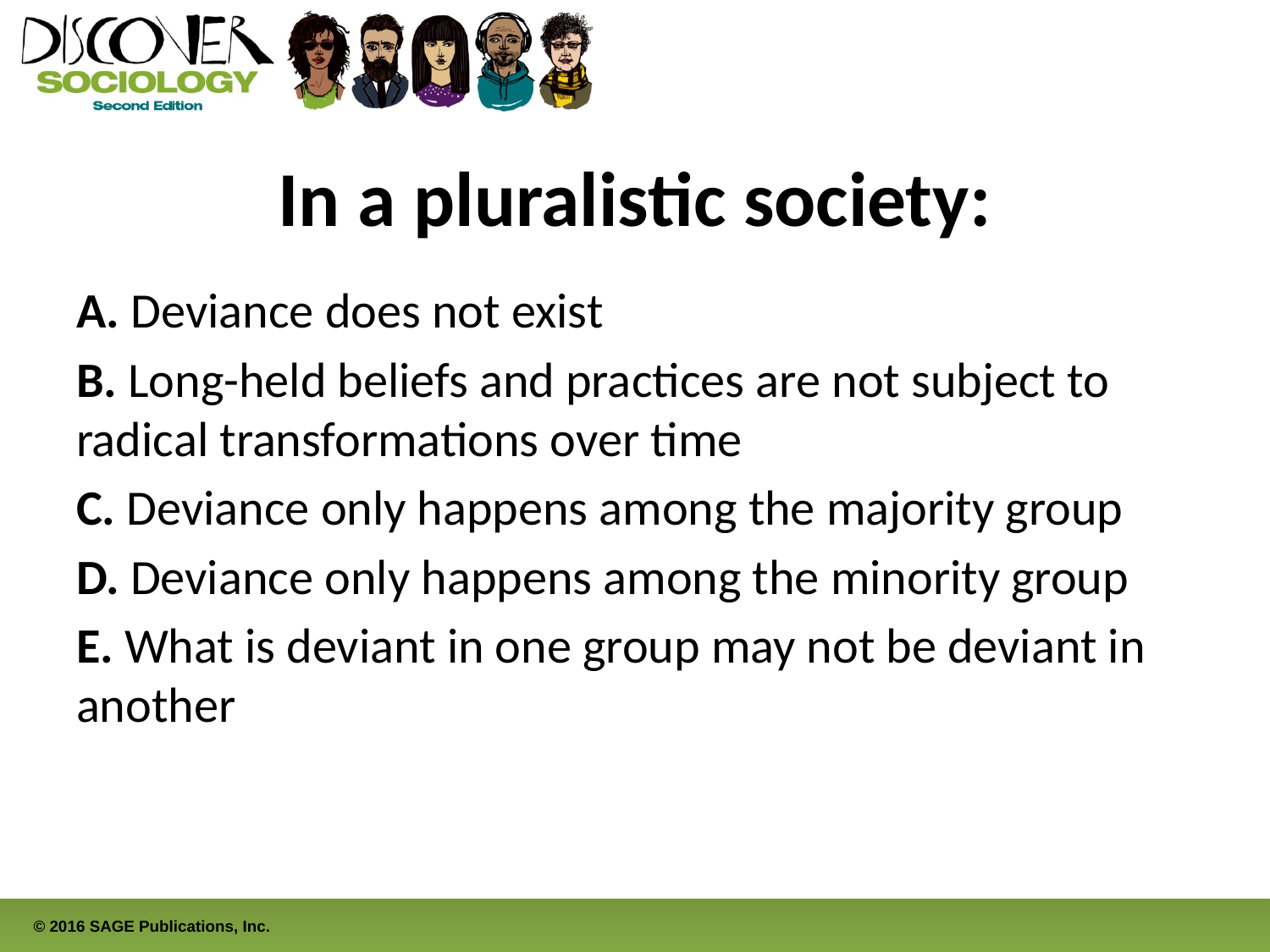

# In a pluralistic society:
A. Deviance does not exist
B. Long-held beliefs and practices are not subject to radical transformations over time
C. Deviance only happens among the majority group
D. Deviance only happens among the minority group
E. What is deviant in one group may not be deviant in another